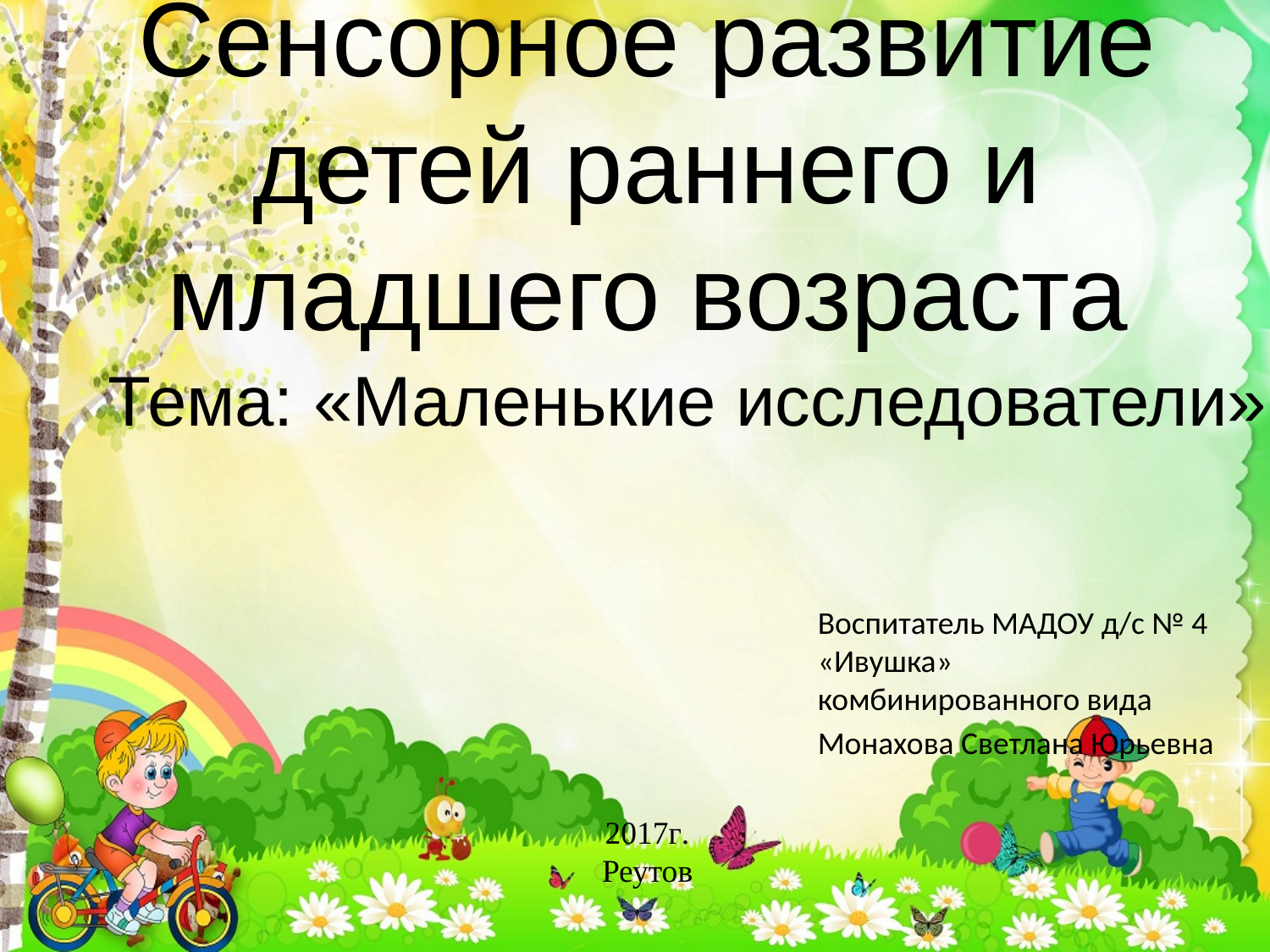

# Сенсорное развитие детей раннего и младшего возраста
Тема: «Маленькие исследователи»
Воспитатель МАДОУ д/с № 4 «Ивушка» комбинированного вида
Монахова Светлана Юрьевна
2017г.
Реутов